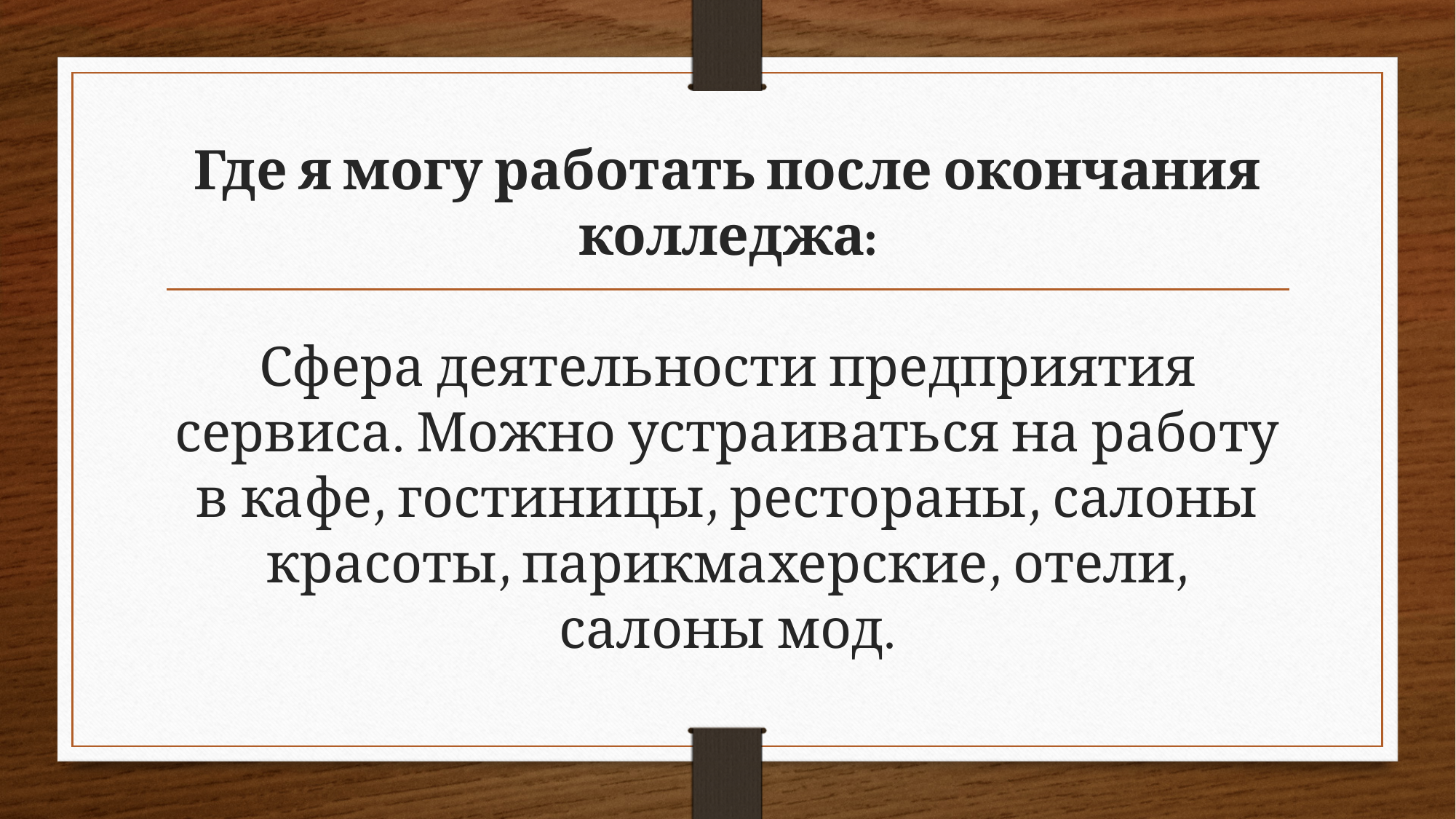

# Где я могу работать после окончания колледжа: Сфера деятельности предприятия сервиса. Можно устраиваться на работу в кафе, гостиницы, рестораны, салоны красоты, парикмахерские, отели, салоны мод.